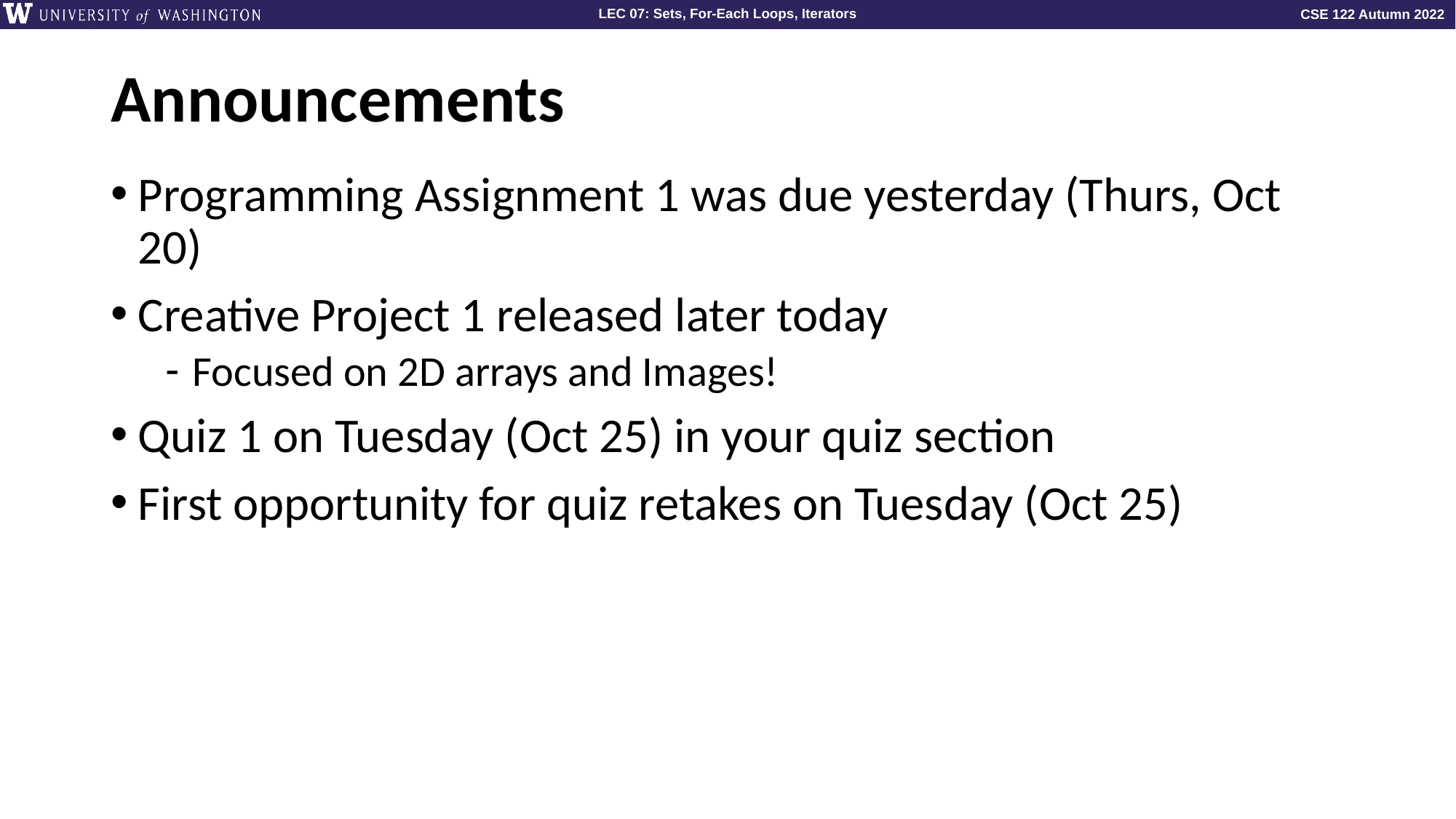

# Announcements
Programming Assignment 1 was due yesterday (Thurs, Oct 20)
Creative Project 1 released later today
Focused on 2D arrays and Images!
Quiz 1 on Tuesday (Oct 25) in your quiz section
First opportunity for quiz retakes on Tuesday (Oct 25)